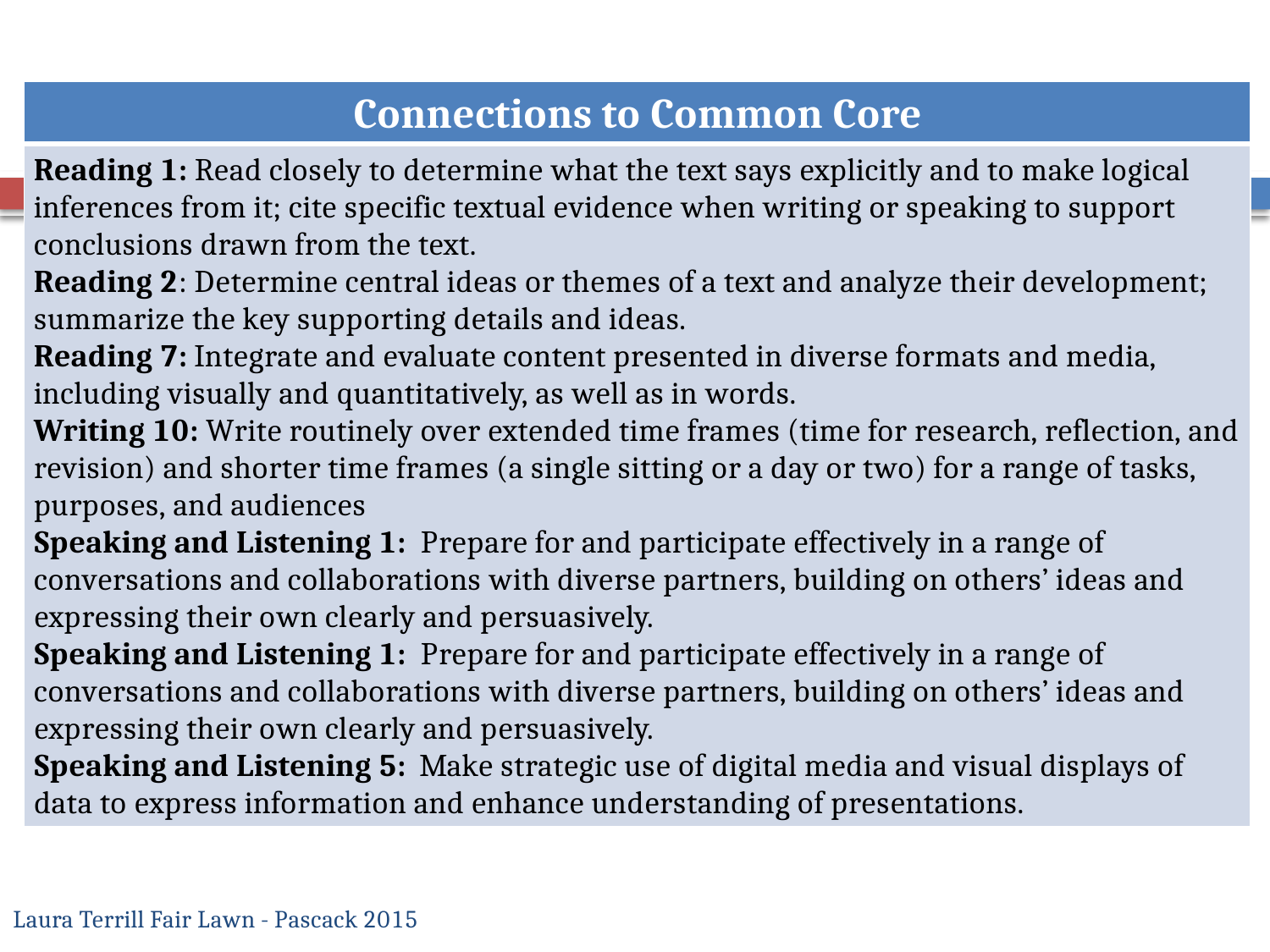

| Connections to Common Core |
| --- |
| Reading 1: Read closely to determine what the text says explicitly and to make logical inferences from it; cite specific textual evidence when writing or speaking to support conclusions drawn from the text. Reading 2: Determine central ideas or themes of a text and analyze their development; summarize the key supporting details and ideas. Reading 7: Integrate and evaluate content presented in diverse formats and media, including visually and quantitatively, as well as in words. Writing 10: Write routinely over extended time frames (time for research, reflection, and revision) and shorter time frames (a single sitting or a day or two) for a range of tasks, purposes, and audiences Speaking and Listening 1: Prepare for and participate effectively in a range of conversations and collaborations with diverse partners, building on others’ ideas and expressing their own clearly and persuasively. Speaking and Listening 1: Prepare for and participate effectively in a range of conversations and collaborations with diverse partners, building on others’ ideas and expressing their own clearly and persuasively. Speaking and Listening 5: Make strategic use of digital media and visual displays of data to express information and enhance understanding of presentations. |
33
Laura Terrill Fair Lawn - Pascack 2015